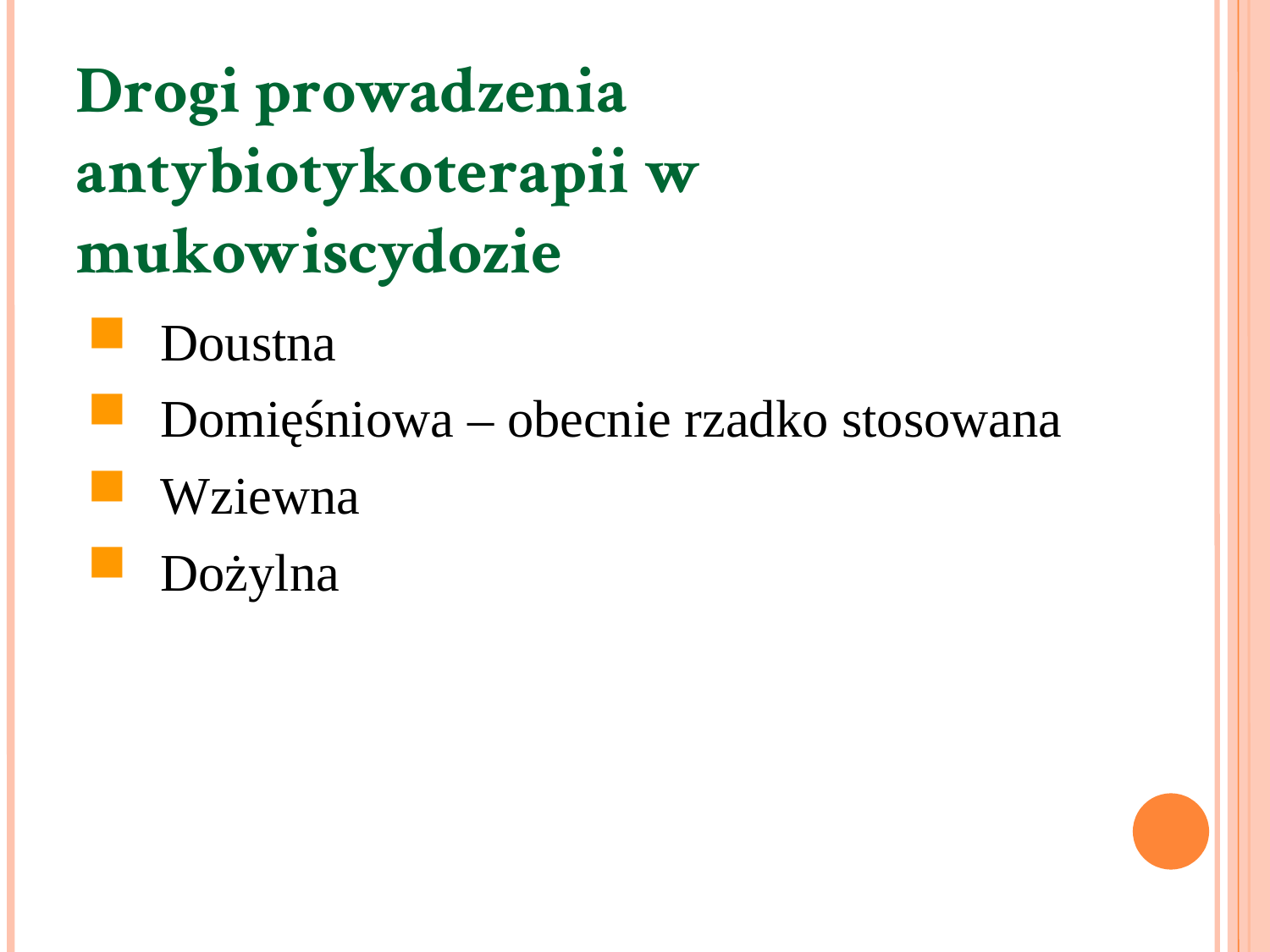

Drogi prowadzenia antybiotykoterapii w mukowiscydozie

  Doustna
  Domięśniowa – obecnie rzadko stosowana
  Wziewna
  Dożylna